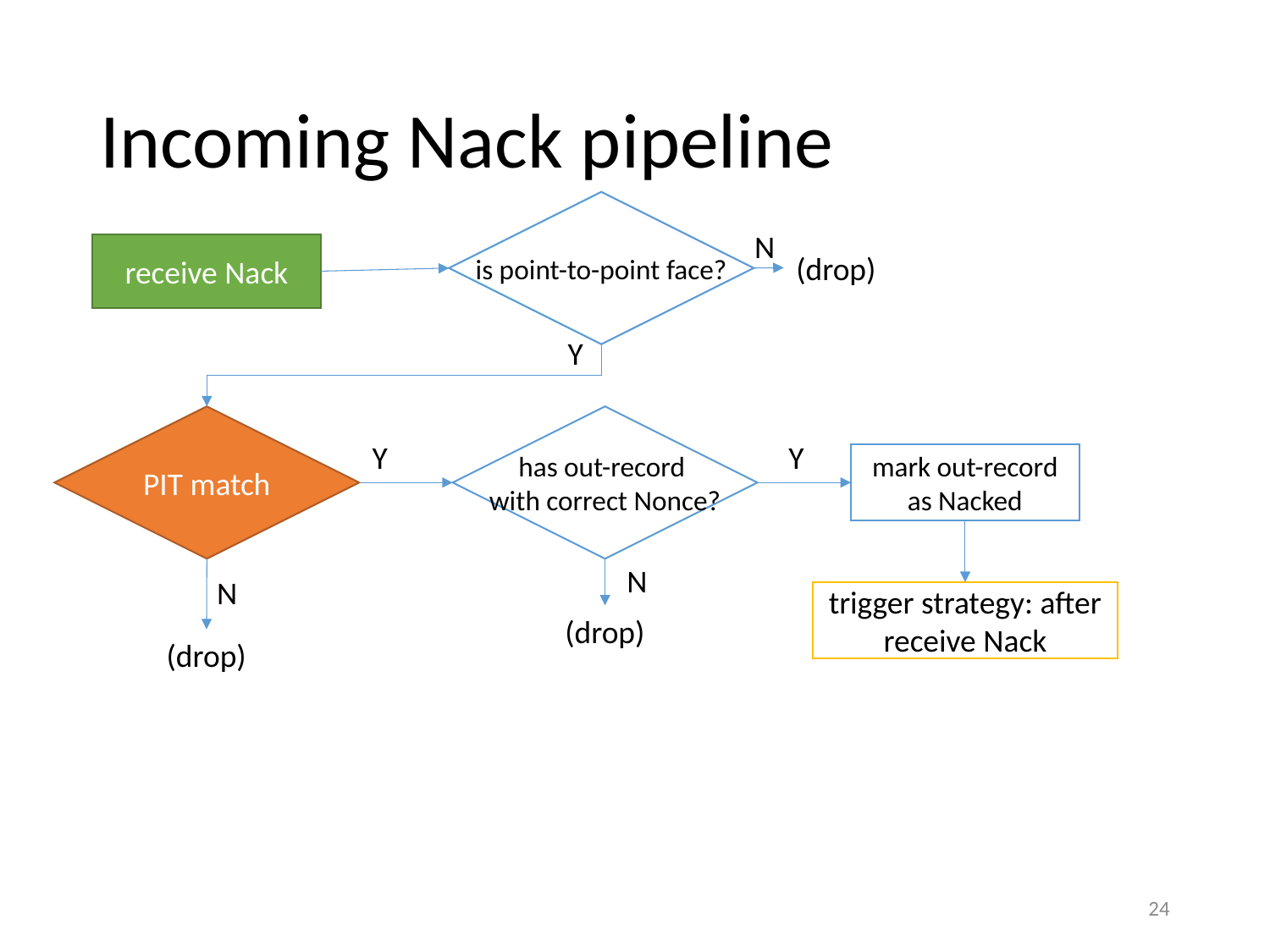

# Incoming Nack pipeline
is point-to-point face?
N
receive Nack
(drop)
Y
PIT match
has out-record
with correct Nonce?
Y
Y
mark out-record as Nacked
N
N
trigger strategy: after receive Nack
(drop)
(drop)
24